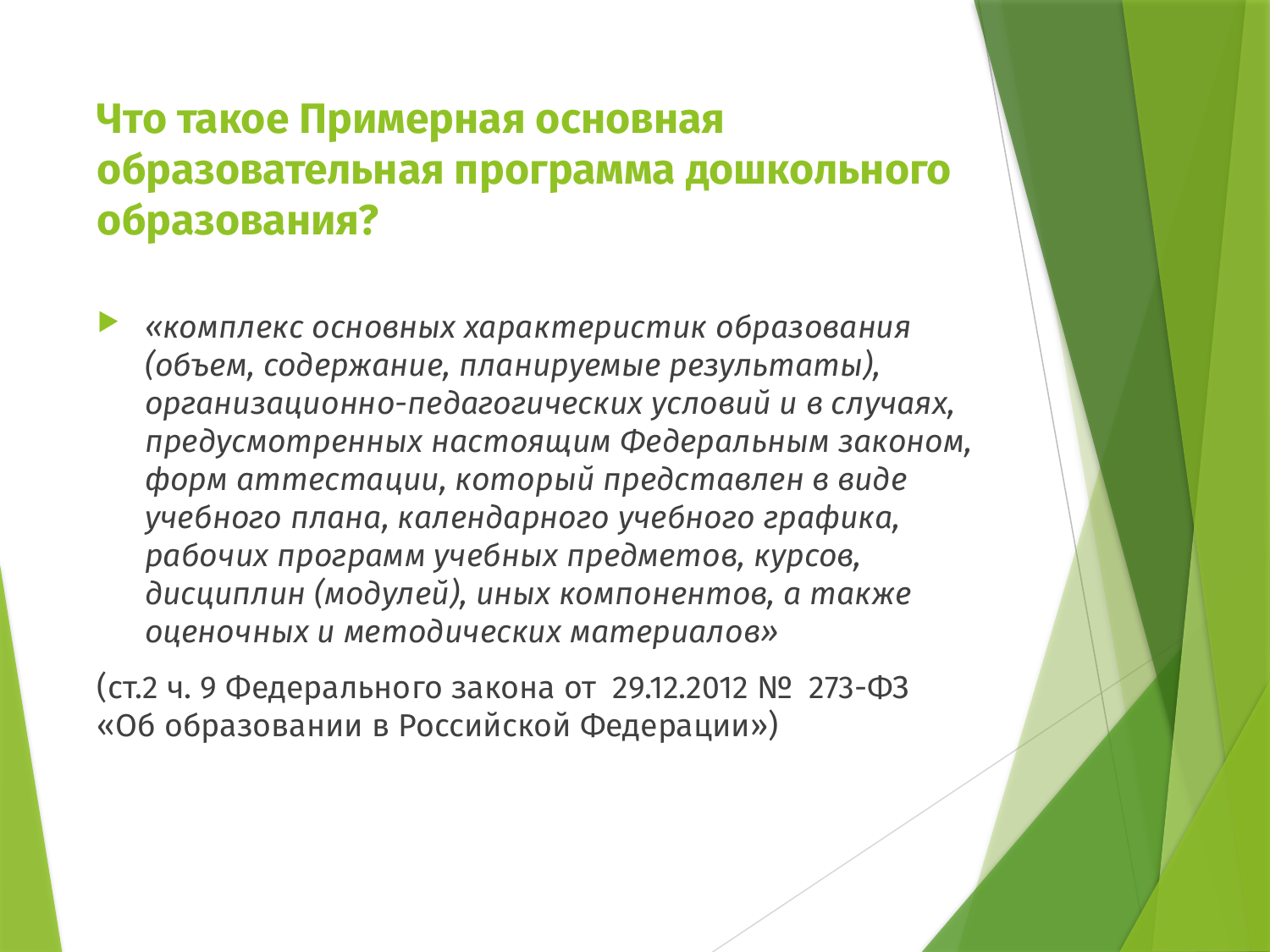

# Что такое Примерная основная образовательная программа дошкольного образования?
«комплекс основных характеристик образования (объем, содержание, планируемые результаты), организационно-педагогических условий и в случаях, предусмотренных настоящим Федеральным законом, форм аттестации, который представлен в виде учебного плана, календарного учебного графика, рабочих программ учебных предметов, курсов, дисциплин (модулей), иных компонентов, а также оценочных и методических материалов»
(ст.2 ч. 9 Федерального закона от  29.12.2012 №  273-ФЗ «Об образовании в Российской Федерации»)